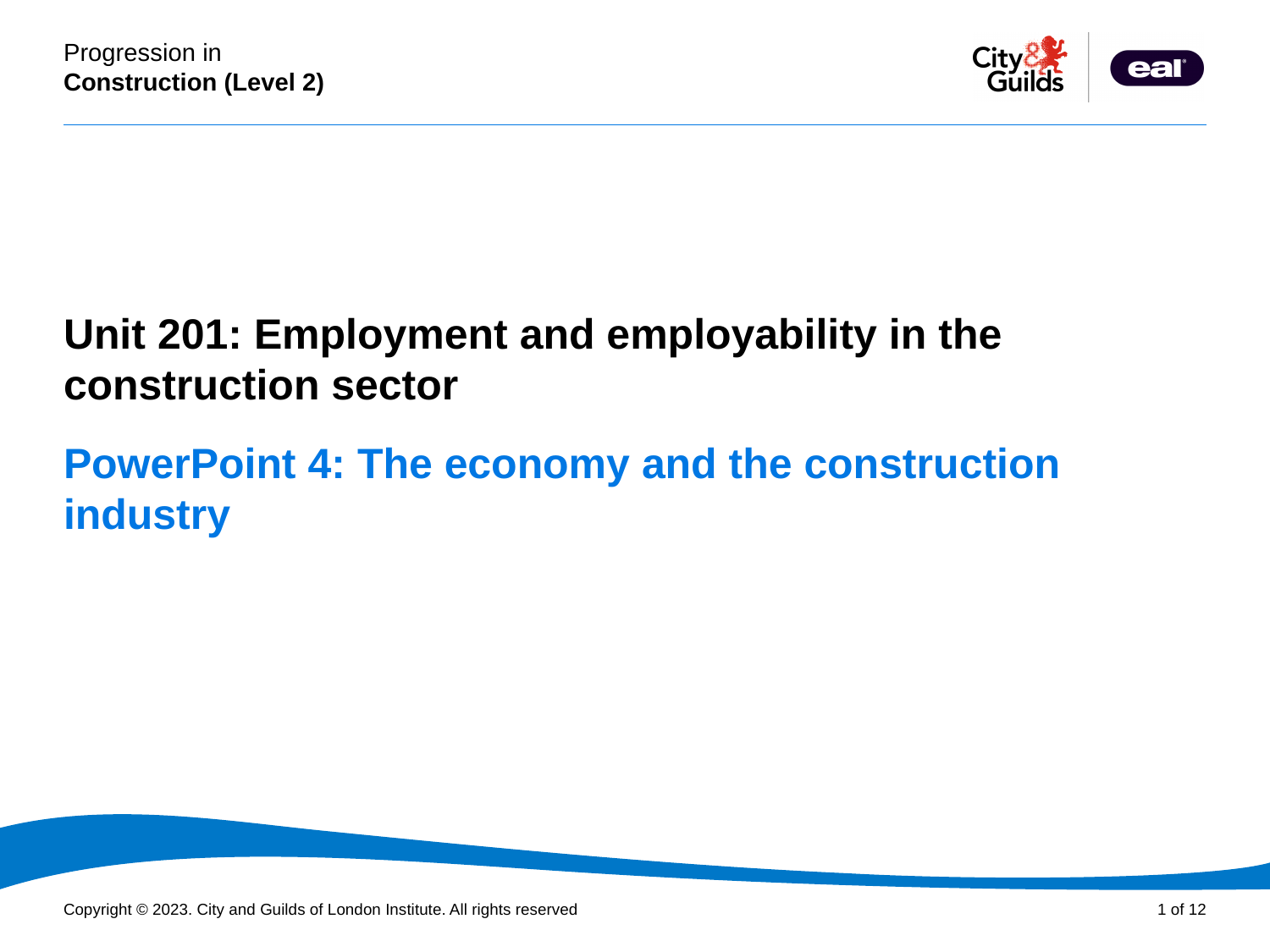

PowerPoint presentation
Unit 201: Employment and employability in the construction sector
# PowerPoint 4: The economy and the construction industry